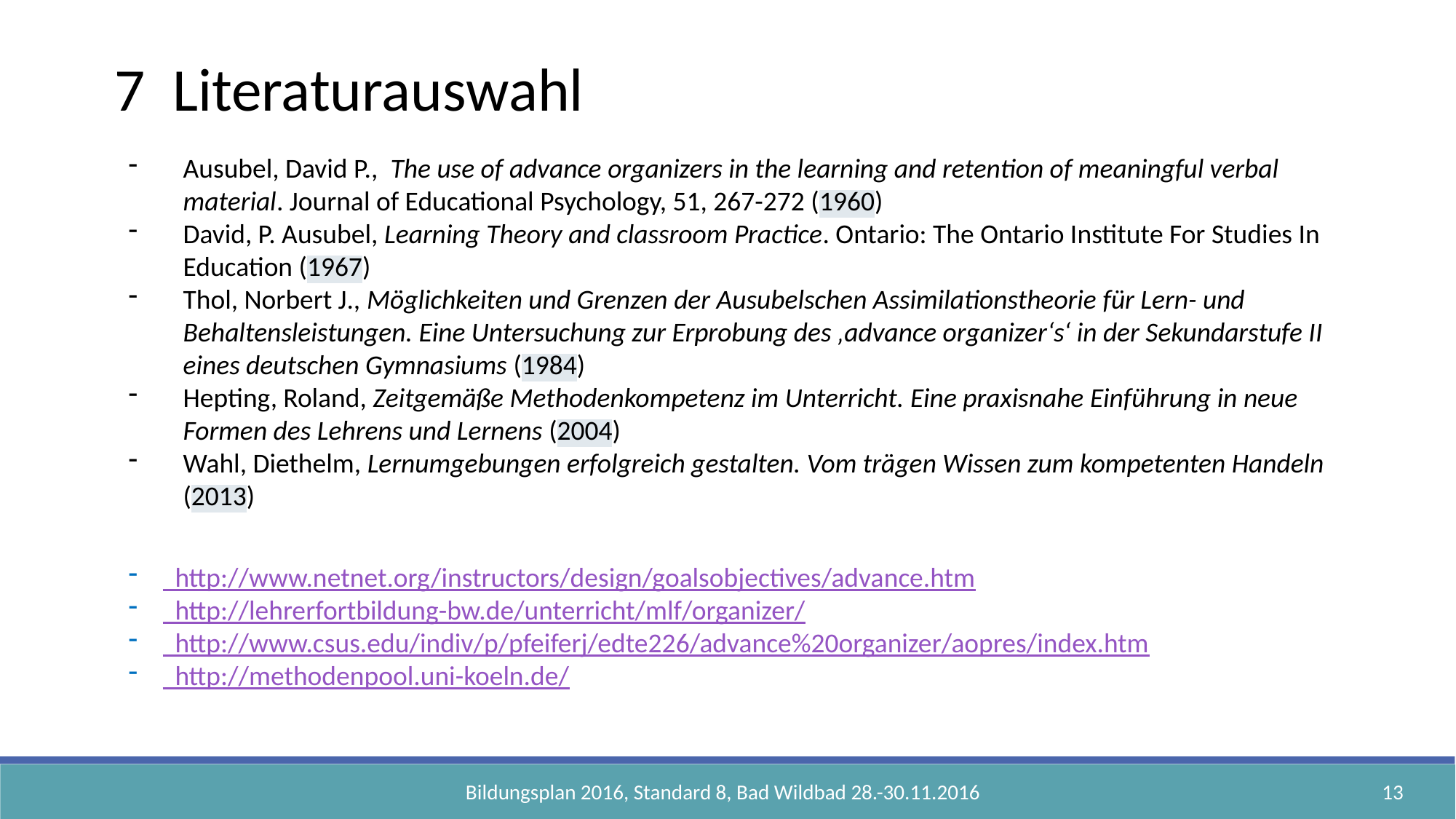

7  Literaturauswahl
Ausubel, David P.,  The use of advance organizers in the learning and retention of meaningful verbal material. Journal of Educational Psychology, 51, 267-272 (1960)
David, P. Ausubel, Learning Theory and classroom Practice. Ontario: The Ontario Institute For Studies In Education (1967)
Thol, Norbert J., Möglichkeiten und Grenzen der Ausubelschen Assimilationstheorie für Lern- und Behaltensleistungen. Eine Untersuchung zur Erprobung des ‚advance organizer‘s‘ in der Sekundarstufe II eines deutschen Gymnasiums (1984)
Hepting, Roland, Zeitgemäße Methodenkompetenz im Unterricht. Eine praxisnahe Einführung in neue Formen des Lehrens und Lernens (2004)
Wahl, Diethelm, Lernumgebungen erfolgreich gestalten. Vom trägen Wissen zum kompetenten Handeln (2013)

  http://www.netnet.org/instructors/design/goalsobjectives/advance.htm
  http://lehrerfortbildung-bw.de/unterricht/mlf/organizer/
  http://www.csus.edu/indiv/p/pfeiferj/edte226/advance%20organizer/aopres/index.htm
  http://methodenpool.uni-koeln.de/